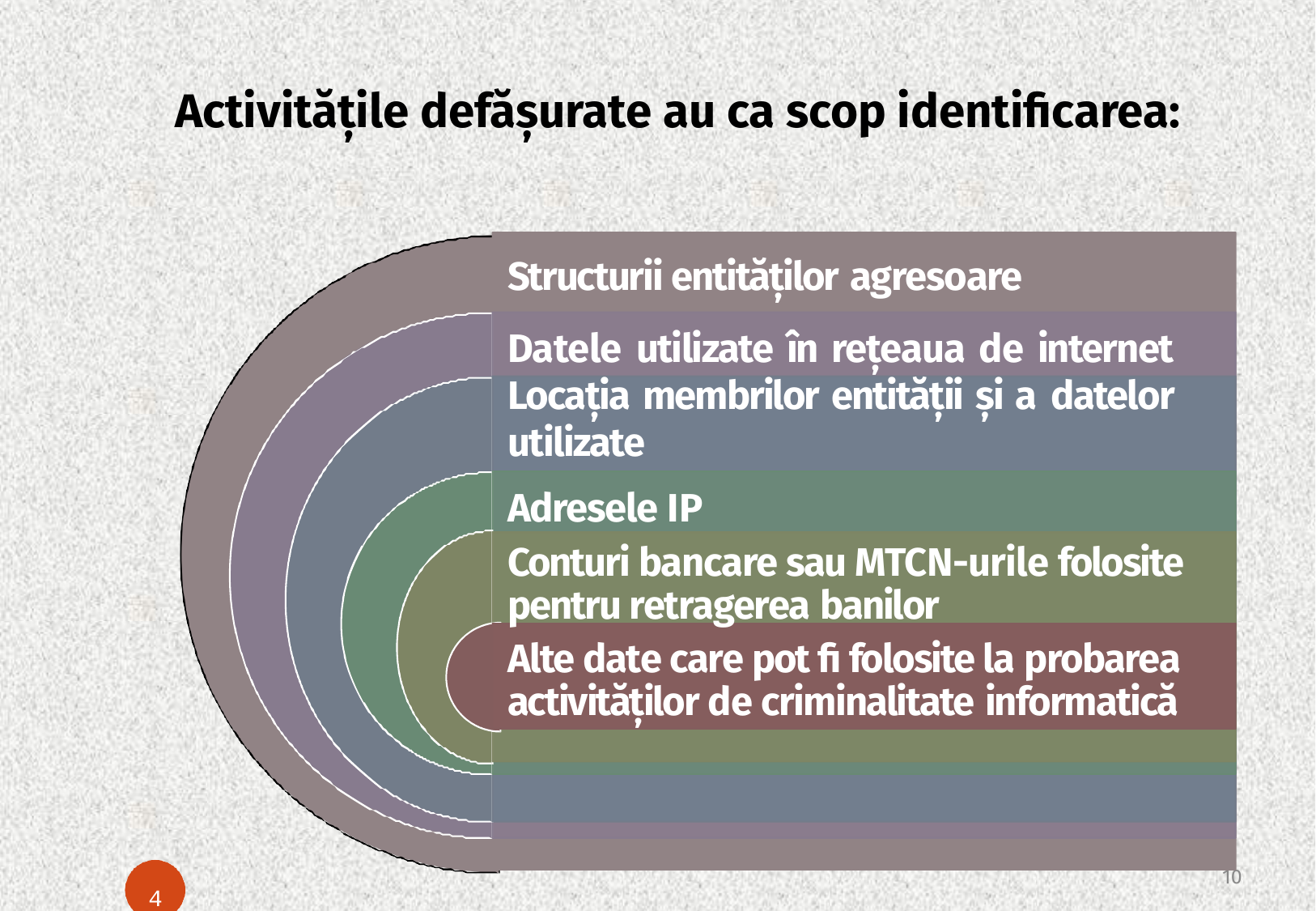

# Activitățile defășurate au ca scop identificarea:
Structurii entităților agresoare
Datele utilizate în rețeaua de internet  Locația membrilor entității și a datelor  utilizate
Adresele IP
Conturi bancare sau MTCN-urile folosite  pentru retragerea banilor
Alte date care pot fi folosite la probarea  activităților de criminalitate informatică

10
4